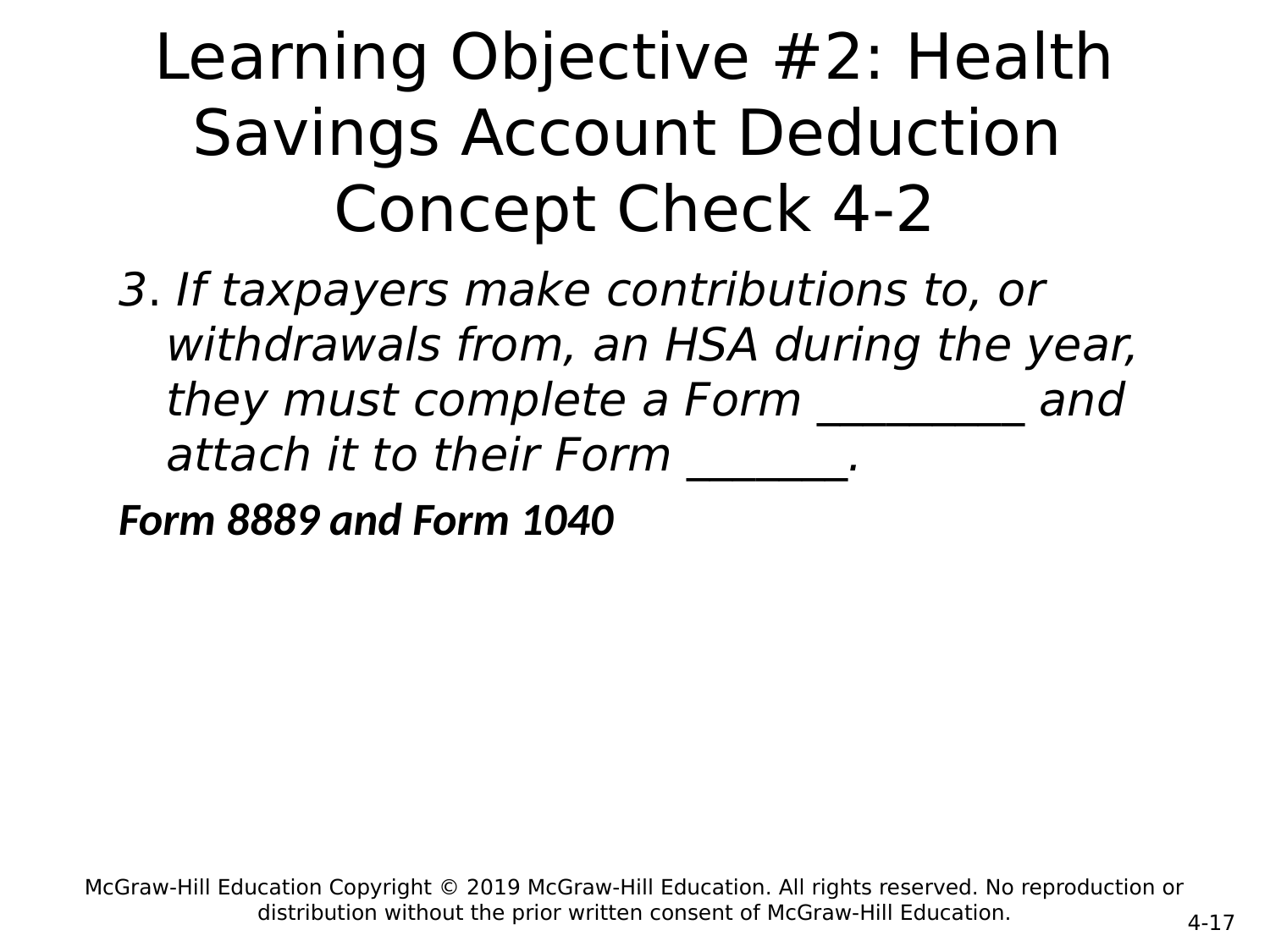

# Learning Objective #2: Health Savings Account Deduction Concept Check 4-2
3. If taxpayers make contributions to, or withdrawals from, an HSA during the year, they must complete a Form _________ and attach it to their Form _______.
Form 8889 and Form 1040
McGraw-Hill Education Copyright © 2019 McGraw-Hill Education. All rights reserved. No reproduction or distribution without the prior written consent of McGraw-Hill Education.
4-17